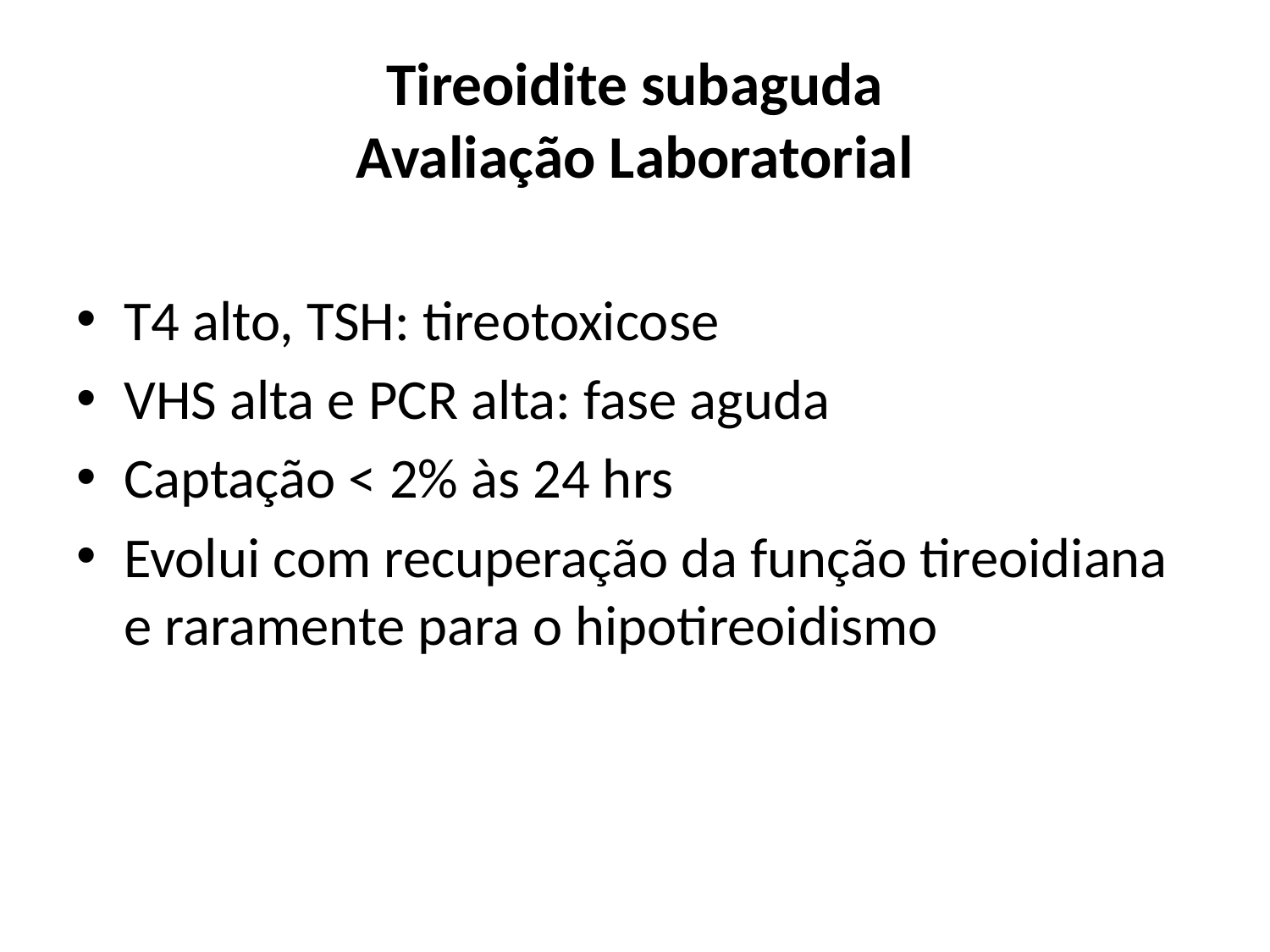

# Tireoidite subaguda Avaliação Laboratorial
T4 alto, TSH: tireotoxicose
VHS alta e PCR alta: fase aguda
Captação < 2% às 24 hrs
Evolui com recuperação da função tireoidiana e raramente para o hipotireoidismo